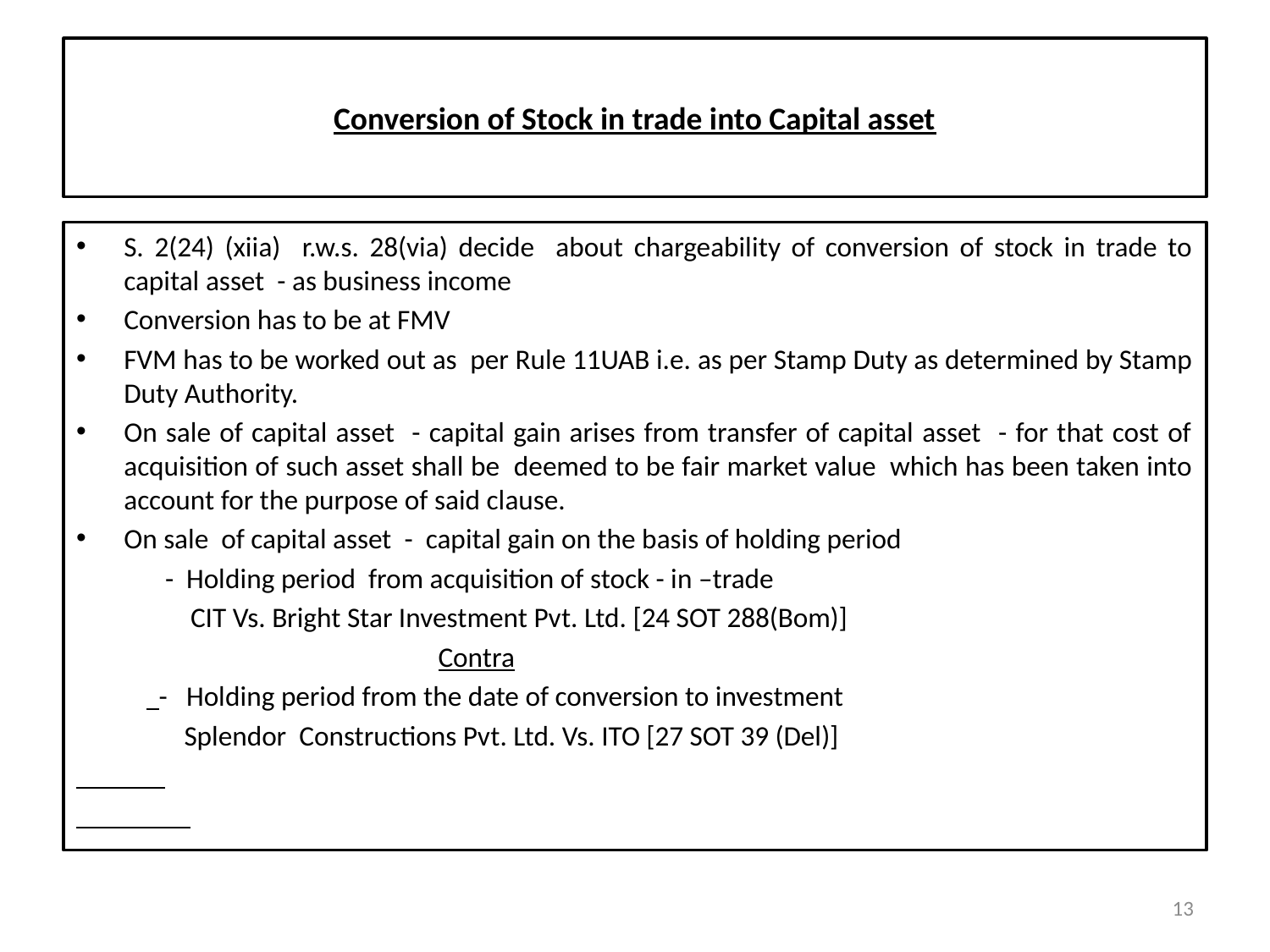

# Conversion of Stock in trade into Capital asset
S. 2(24) (xiia)  r.w.s. 28(via) decide  about chargeability of conversion of stock in trade to capital asset  - as business income
Conversion has to be at FMV
FVM has to be worked out as  per Rule 11UAB i.e. as per Stamp Duty as determined by Stamp Duty Authority.
On sale of capital asset  - capital gain arises from transfer of capital asset  - for that cost of acquisition of such asset shall be  deemed to be fair market value  which has been taken into account for the purpose of said clause.
On sale  of capital asset  -  capital gain on the basis of holding period
              -  Holding period  from acquisition of stock - in –trade
                  CIT Vs. Bright Star Investment Pvt. Ltd. [24 SOT 288(Bom)]
                                                         Contra
             -   Holding period from the date of conversion to investment
                 Splendor  Constructions Pvt. Ltd. Vs. ITO [27 SOT 39 (Del)]

13